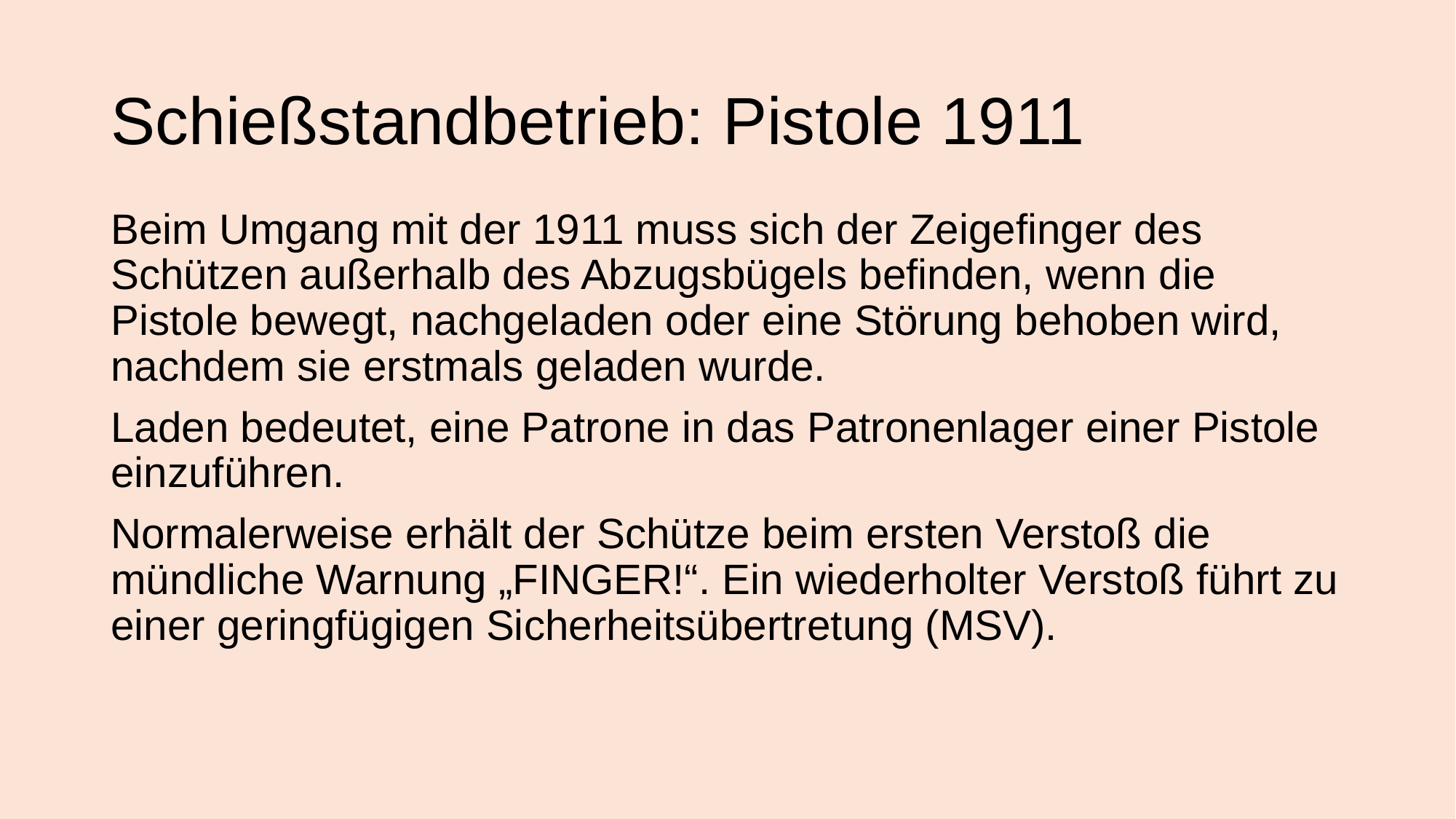

# Schießstandbetrieb: Pistole 1911
Beim Umgang mit der 1911 muss sich der Zeigefinger des Schützen außerhalb des Abzugsbügels befinden, wenn die Pistole bewegt, nachgeladen oder eine Störung behoben wird, nachdem sie erstmals geladen wurde.
Laden bedeutet, eine Patrone in das Patronenlager einer Pistole einzuführen.
Normalerweise erhält der Schütze beim ersten Verstoß die mündliche Warnung „FINGER!“. Ein wiederholter Verstoß führt zu einer geringfügigen Sicherheitsübertretung (MSV).